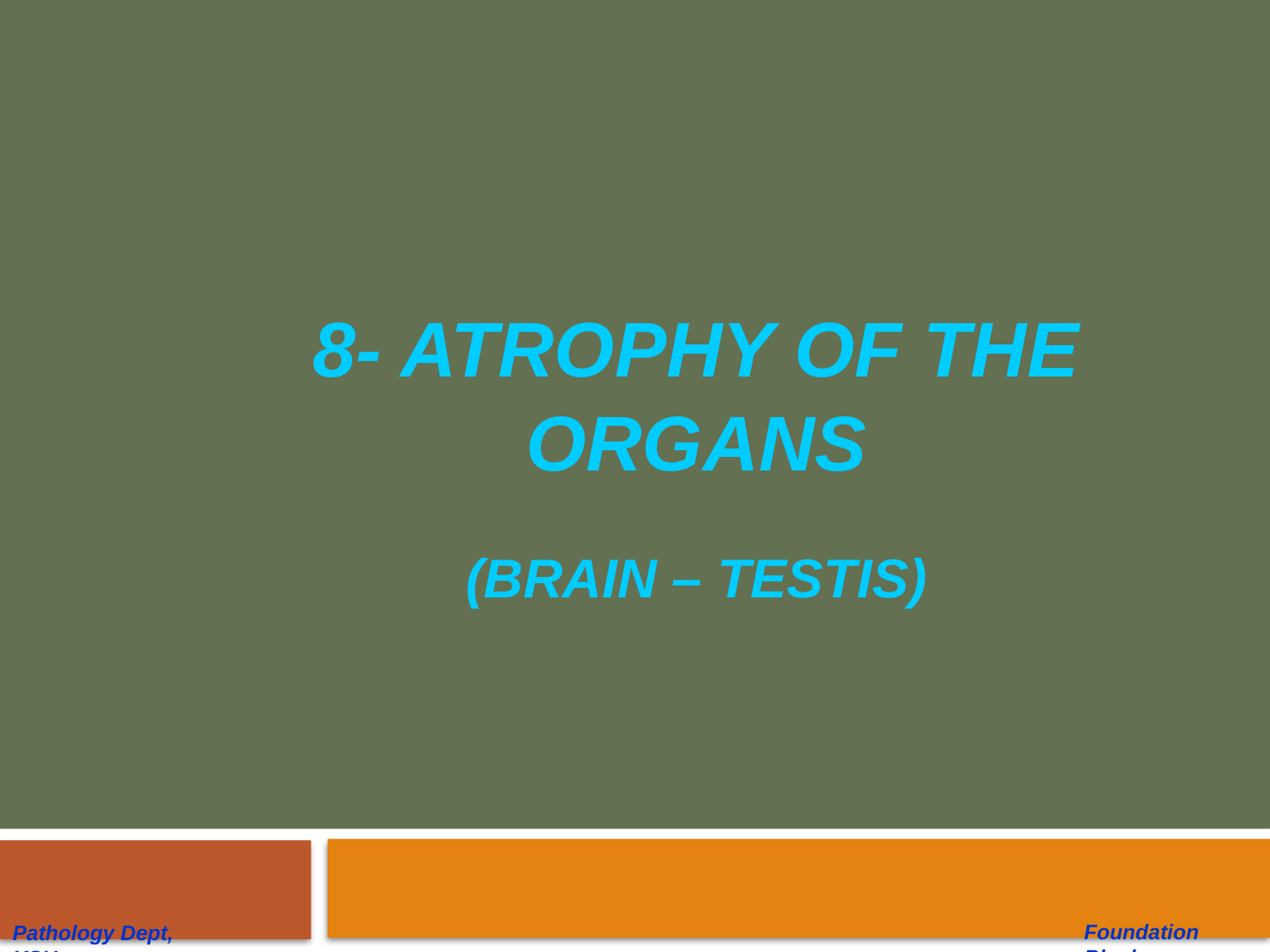

# 8- Atrophy of the Organs (Brain – Testis)
Foundation Block
Pathology Dept, KSU